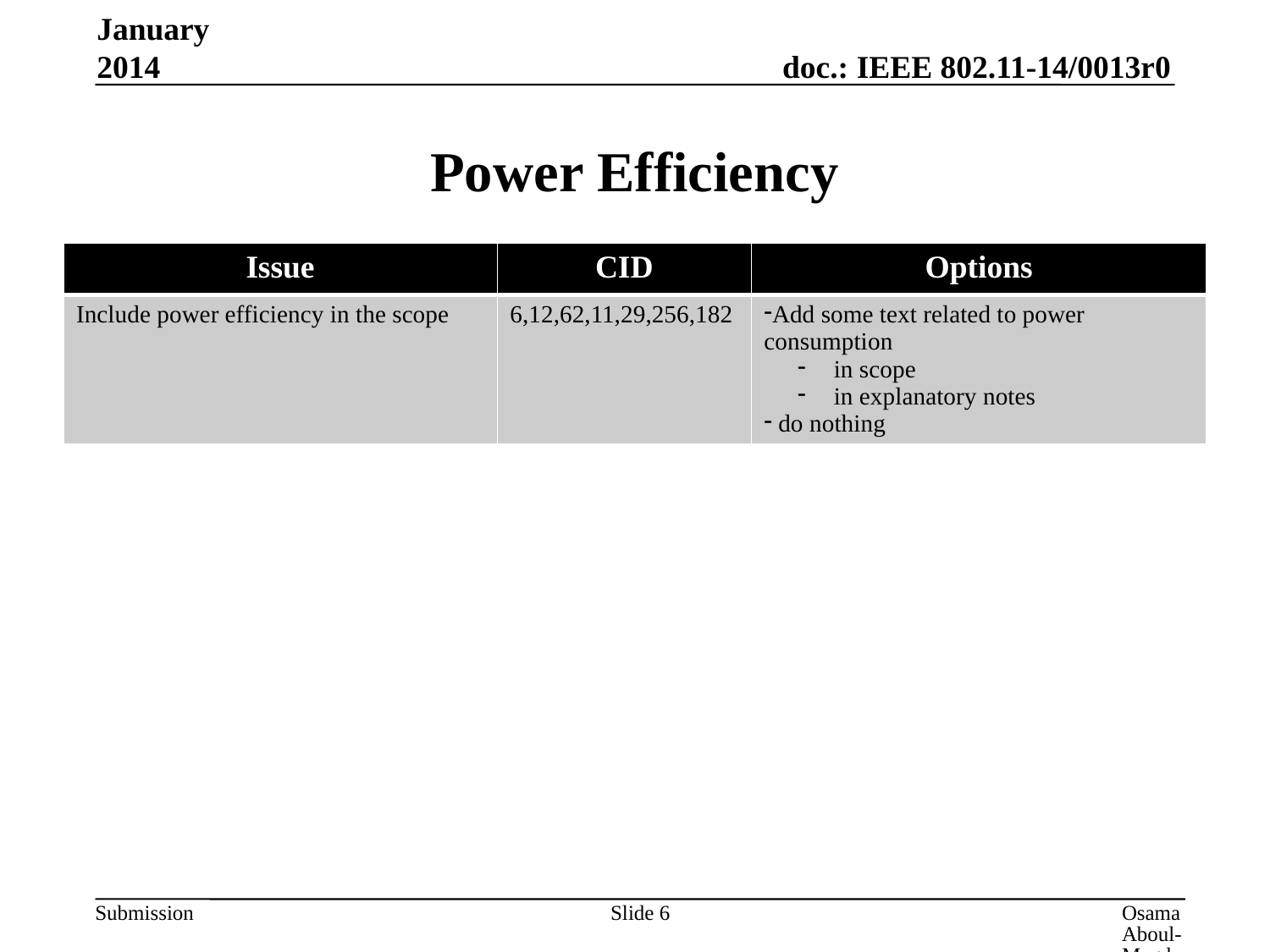

January 2014
# Power Efficiency
| Issue | CID | Options |
| --- | --- | --- |
| Include power efficiency in the scope | 6,12,62,11,29,256,182 | Add some text related to power consumption in scope in explanatory notes do nothing |
Slide 6
Osama Aboul-Magd, Huawei Technologies